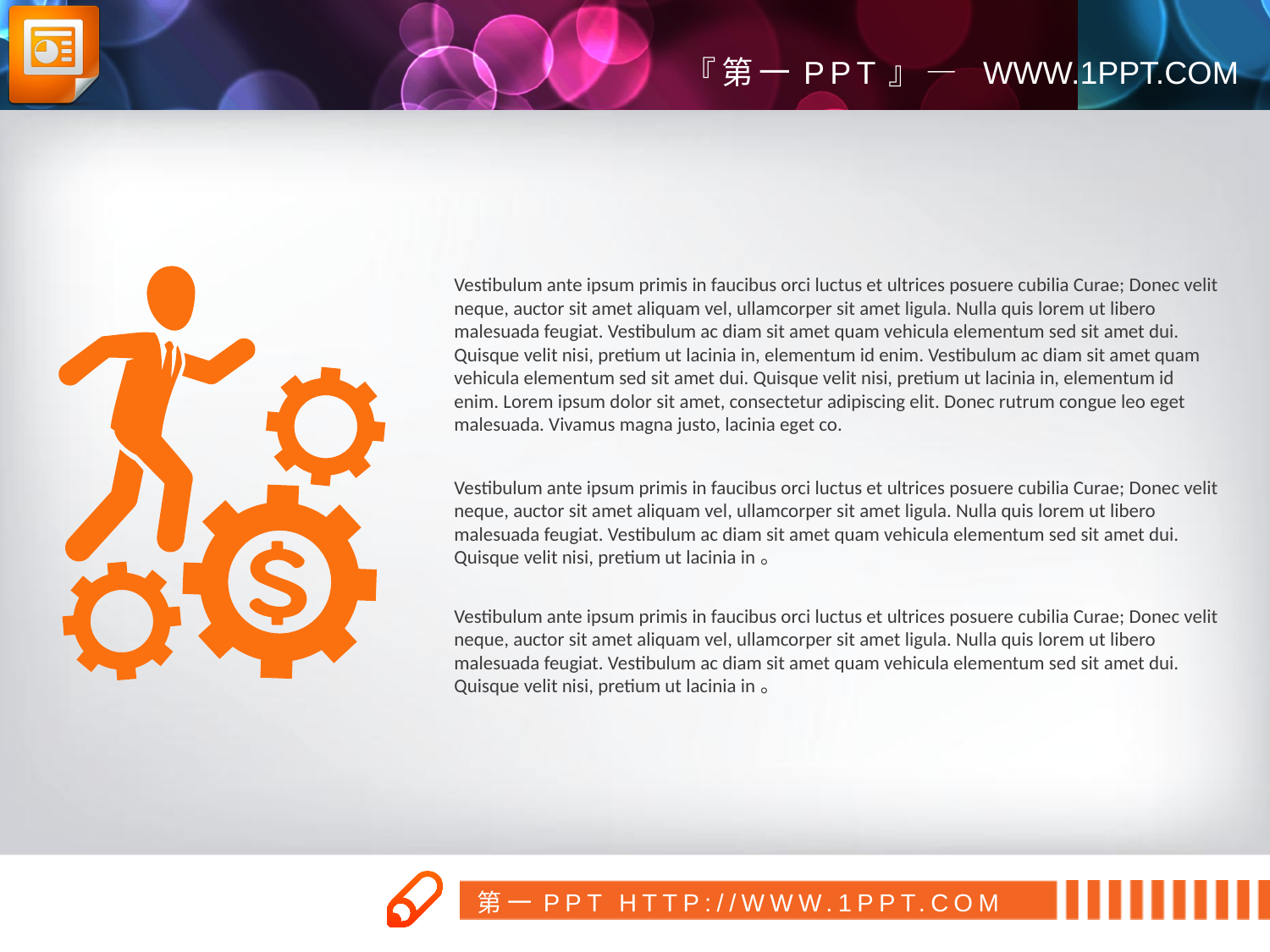

Vestibulum ante ipsum primis in faucibus orci luctus et ultrices posuere cubilia Curae; Donec velit neque, auctor sit amet aliquam vel, ullamcorper sit amet ligula. Nulla quis lorem ut libero malesuada feugiat. Vestibulum ac diam sit amet quam vehicula elementum sed sit amet dui. Quisque velit nisi, pretium ut lacinia in, elementum id enim. Vestibulum ac diam sit amet quam vehicula elementum sed sit amet dui. Quisque velit nisi, pretium ut lacinia in, elementum id enim. Lorem ipsum dolor sit amet, consectetur adipiscing elit. Donec rutrum congue leo eget malesuada. Vivamus magna justo, lacinia eget co.
Vestibulum ante ipsum primis in faucibus orci luctus et ultrices posuere cubilia Curae; Donec velit neque, auctor sit amet aliquam vel, ullamcorper sit amet ligula. Nulla quis lorem ut libero malesuada feugiat. Vestibulum ac diam sit amet quam vehicula elementum sed sit amet dui. Quisque velit nisi, pretium ut lacinia in。
Vestibulum ante ipsum primis in faucibus orci luctus et ultrices posuere cubilia Curae; Donec velit neque, auctor sit amet aliquam vel, ullamcorper sit amet ligula. Nulla quis lorem ut libero malesuada feugiat. Vestibulum ac diam sit amet quam vehicula elementum sed sit amet dui. Quisque velit nisi, pretium ut lacinia in。